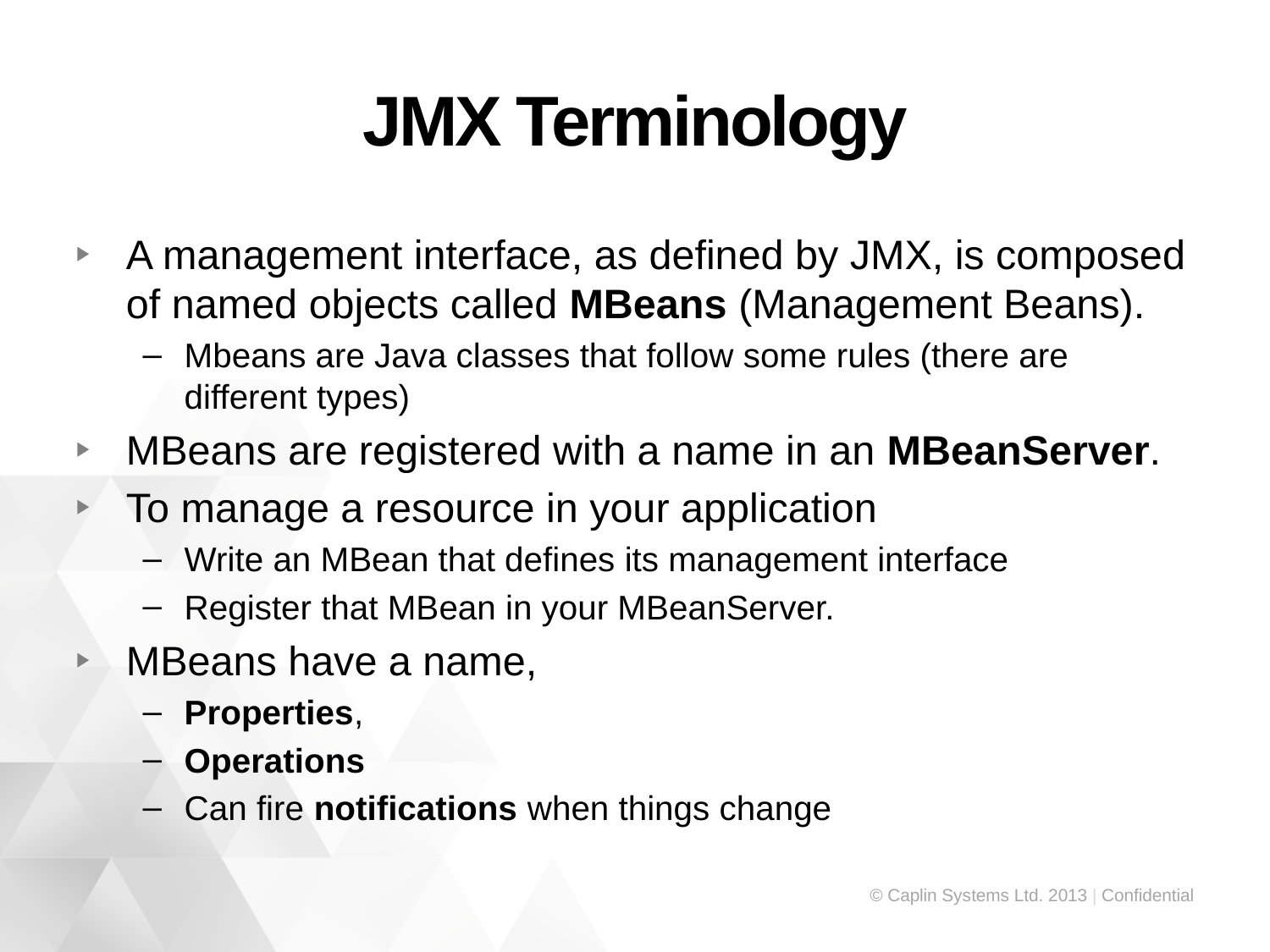

# JMX Terminology
A management interface, as defined by JMX, is composed of named objects called MBeans (Management Beans).
Mbeans are Java classes that follow some rules (there are different types)
MBeans are registered with a name in an MBeanServer.
To manage a resource in your application
Write an MBean that defines its management interface
Register that MBean in your MBeanServer.
MBeans have a name,
Properties,
Operations
Can fire notifications when things change